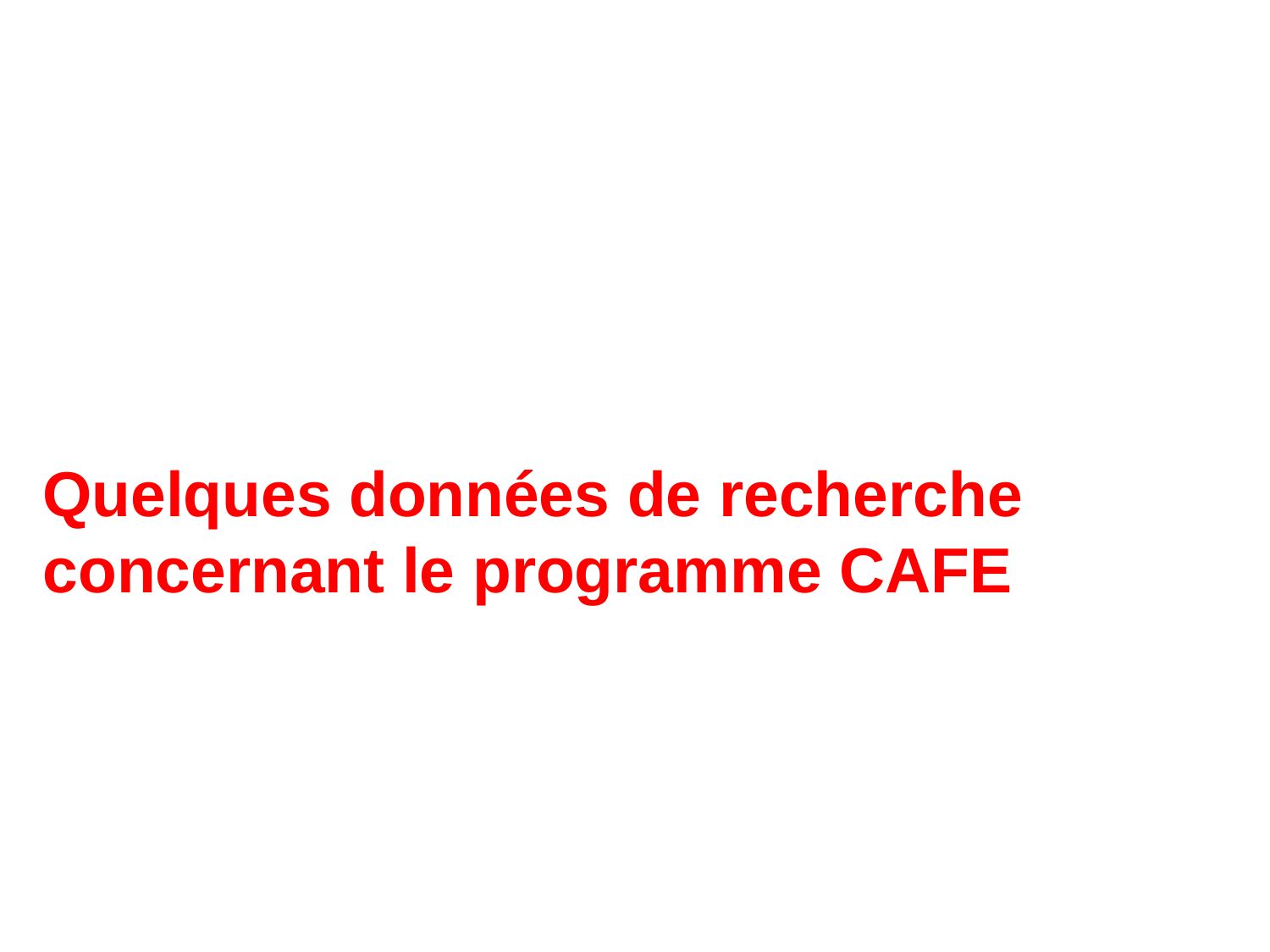

Quelques données de recherche concernant le programme CAFE